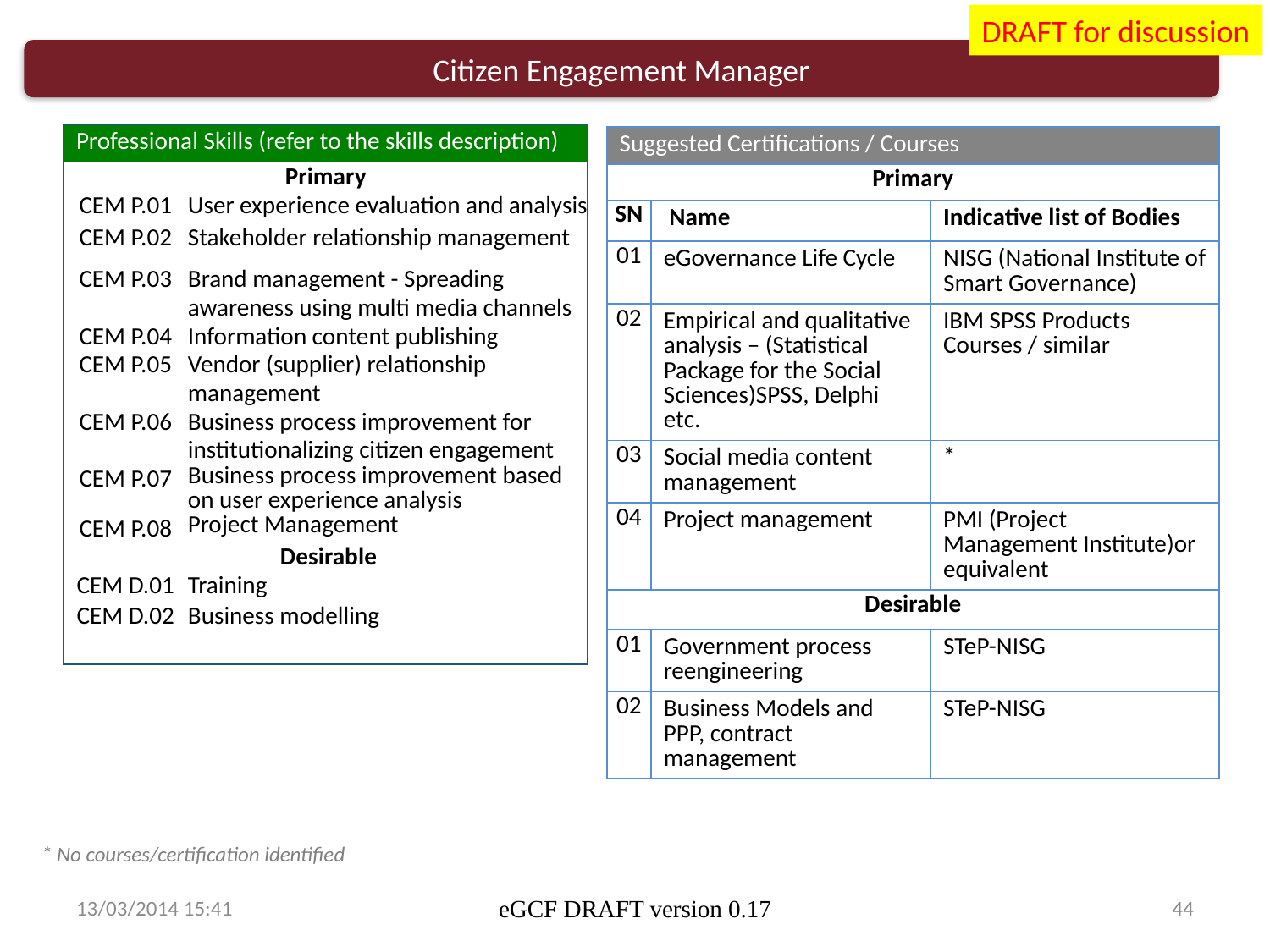

DRAFT for discussion
Citizen Engagement Manager
| Professional Skills (refer to the skills description) |  |
| --- | --- |
| Primary |  |
| CEM P.01 | User experience evaluation and analysis |
| CEM P.02 | Stakeholder relationship management |
| CEM P.03 | Brand management - Spreading awareness using multi media channels |
| CEM P.04 | Information content publishing |
| CEM P.05 | Vendor (supplier) relationship management |
| CEM P.06 | Business process improvement for institutionalizing citizen engagement |
| CEM P.07 | Business process improvement based on user experience analysis |
| CEM P.08 | Project Management |
| Desirable |  |
| CEM D.01 | Training |
| CEM D.02 | Business modelling |
|  |  |
| Suggested Certifications / Courses |  |  |
| --- | --- | --- |
| Primary |  |  |
| SN | Name | Indicative list of Bodies |
| 01 | eGovernance Life Cycle | NISG (National Institute of Smart Governance) |
| 02 | Empirical and qualitative analysis – (Statistical Package for the Social Sciences)SPSS, Delphi etc. | IBM SPSS Products Courses / similar |
| 03 | Social media content management | \* |
| 04 | Project management | PMI (Project Management Institute)or equivalent |
| Desirable |  |  |
| 01 | Government process reengineering | STeP-NISG |
| 02 | Business Models and PPP, contract management | STeP-NISG |
* No courses/certification identified
13/03/2014 15:41
eGCF DRAFT version 0.17
44